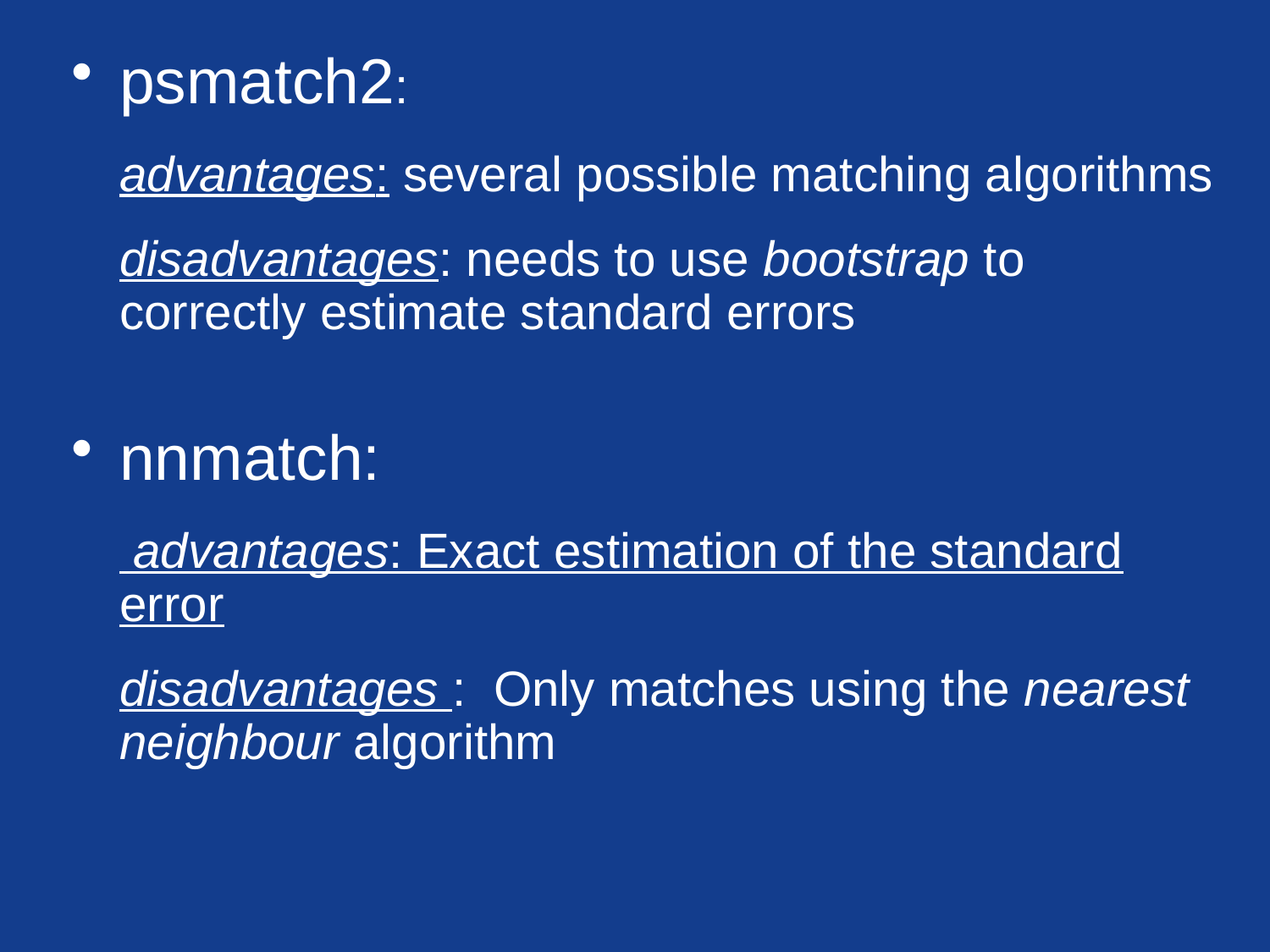

psmatch2:
	advantages: several possible matching algorithms
	disadvantages: needs to use bootstrap to correctly estimate standard errors

nnmatch:
	 advantages: Exact estimation of the standard error
	disadvantages :  Only matches using the nearest neighbour algorithm